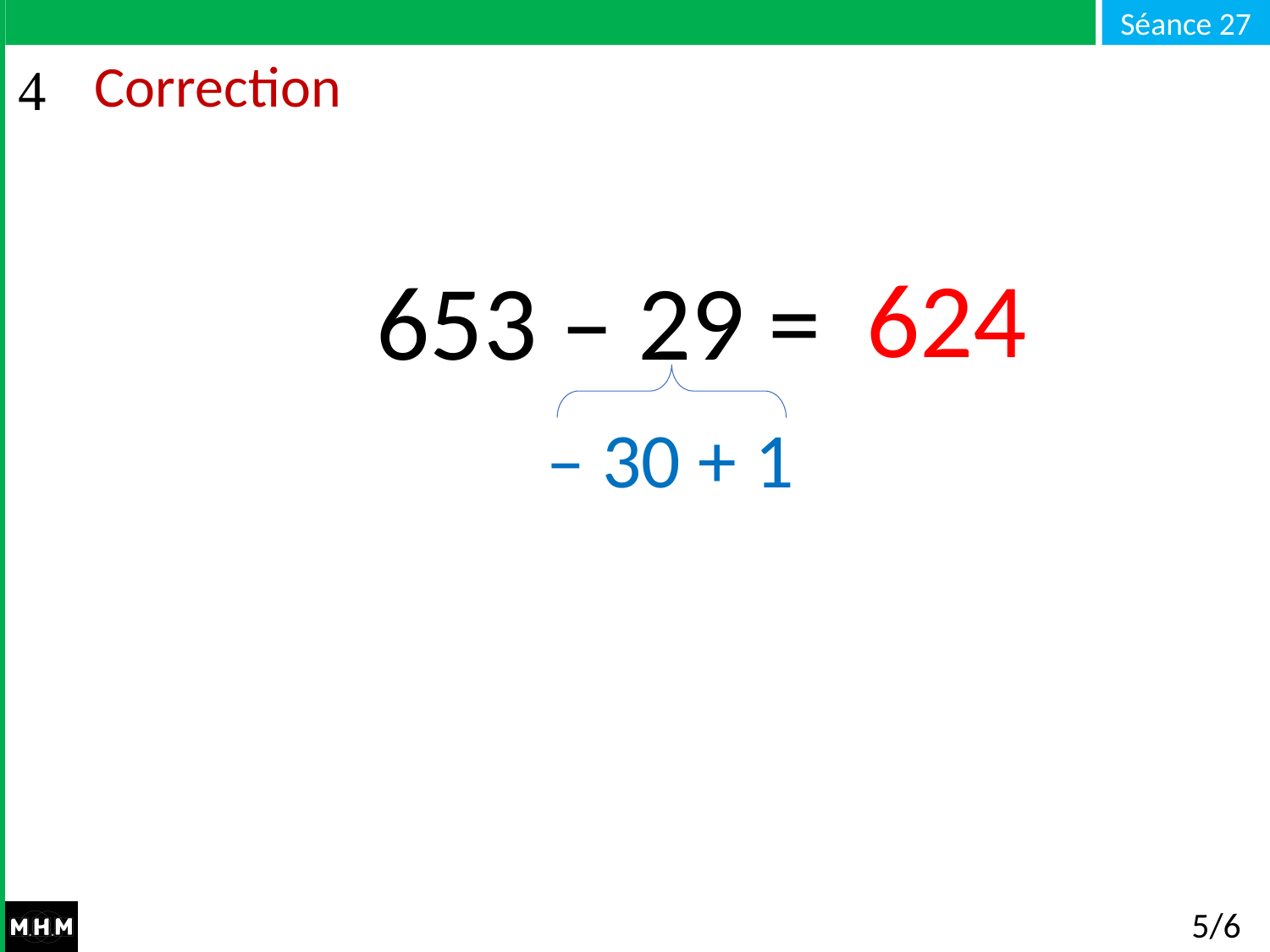

# Correction
624
653 – 29 =

– 30 + 1
5/6